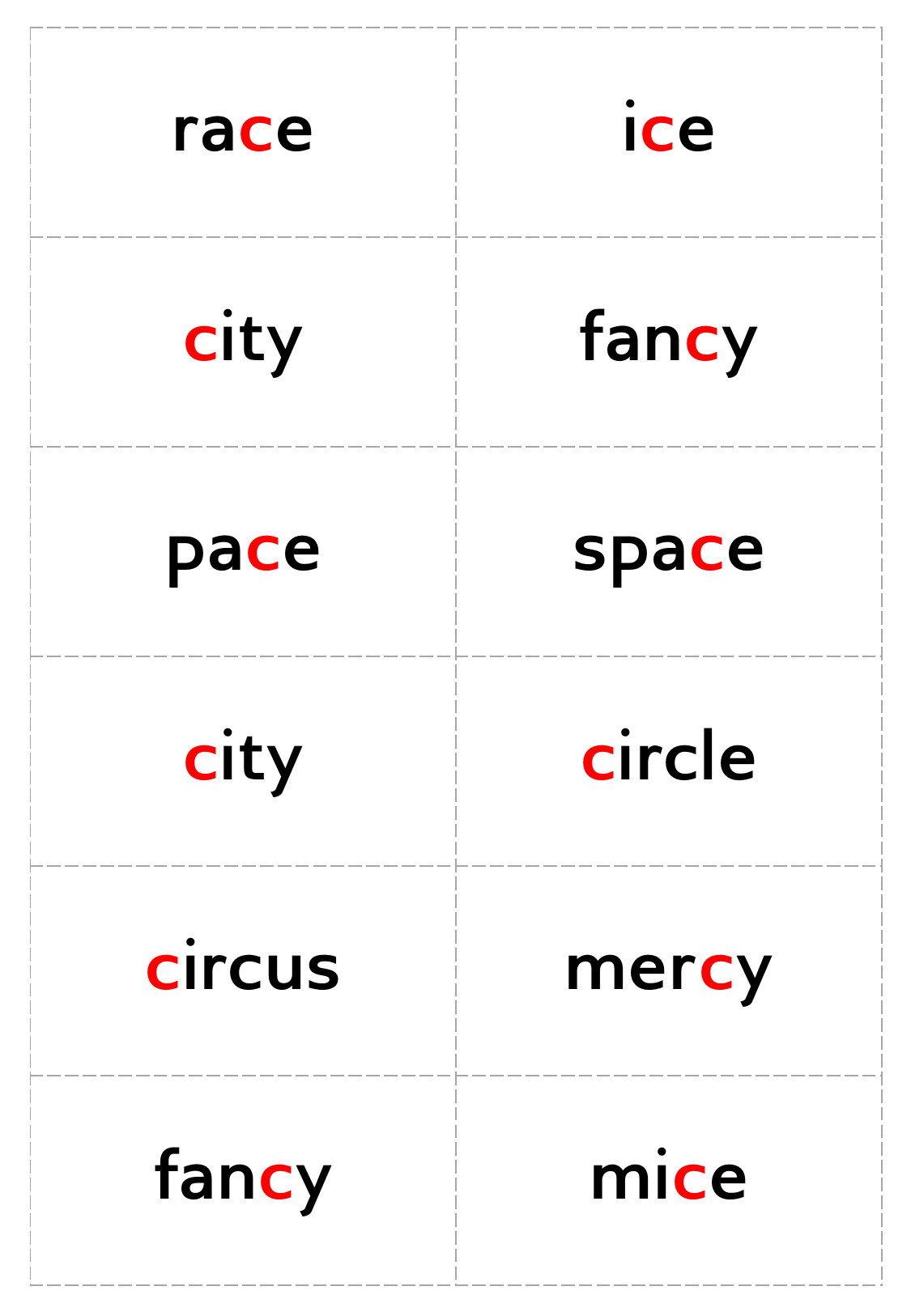

| race | ice |
| --- | --- |
| city | fancy |
| pace | space |
| city | circle |
| circus | mercy |
| fancy | mice |